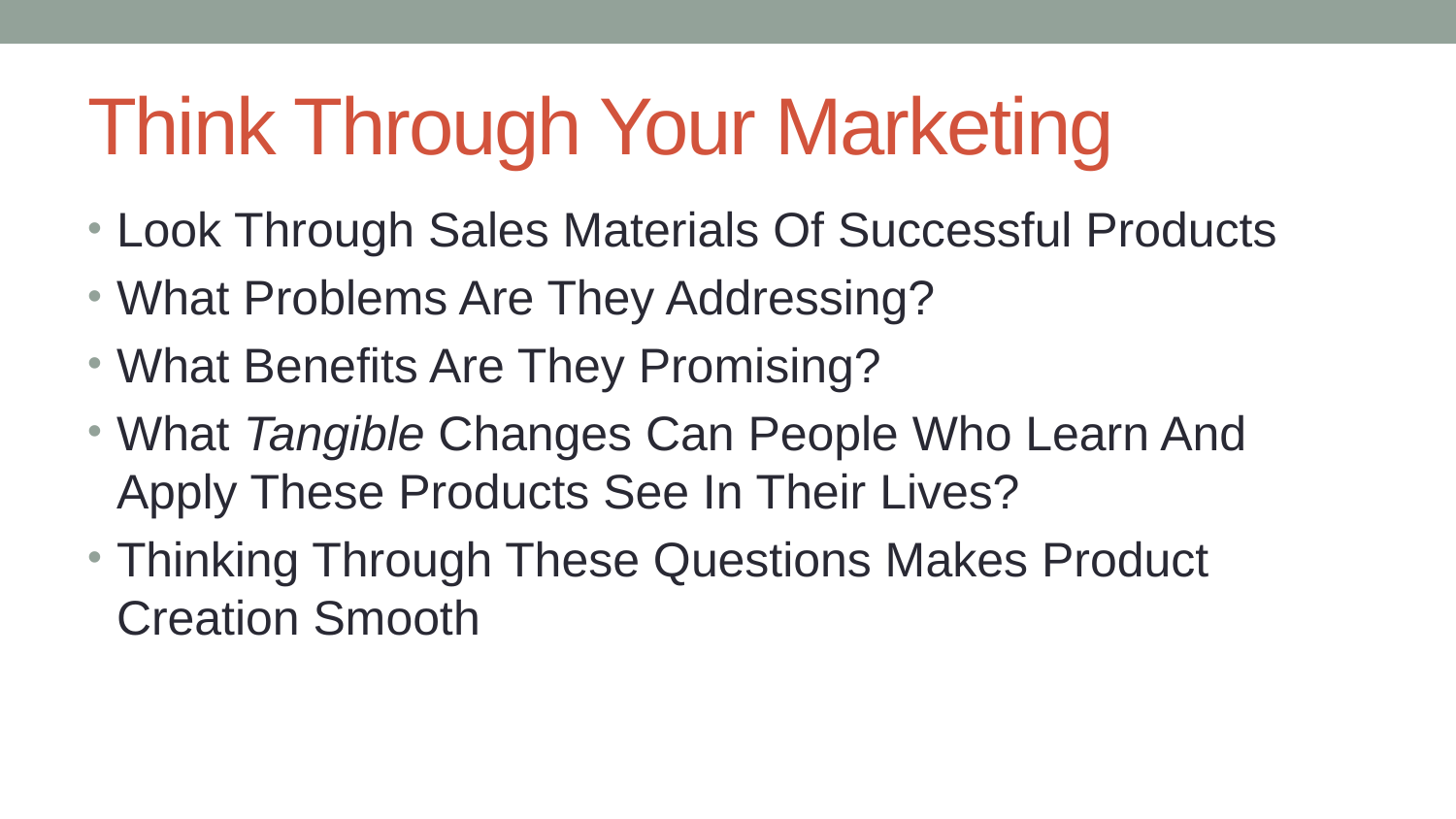

# Think Through Your Marketing
Look Through Sales Materials Of Successful Products
What Problems Are They Addressing?
What Benefits Are They Promising?
What Tangible Changes Can People Who Learn And Apply These Products See In Their Lives?
Thinking Through These Questions Makes Product Creation Smooth